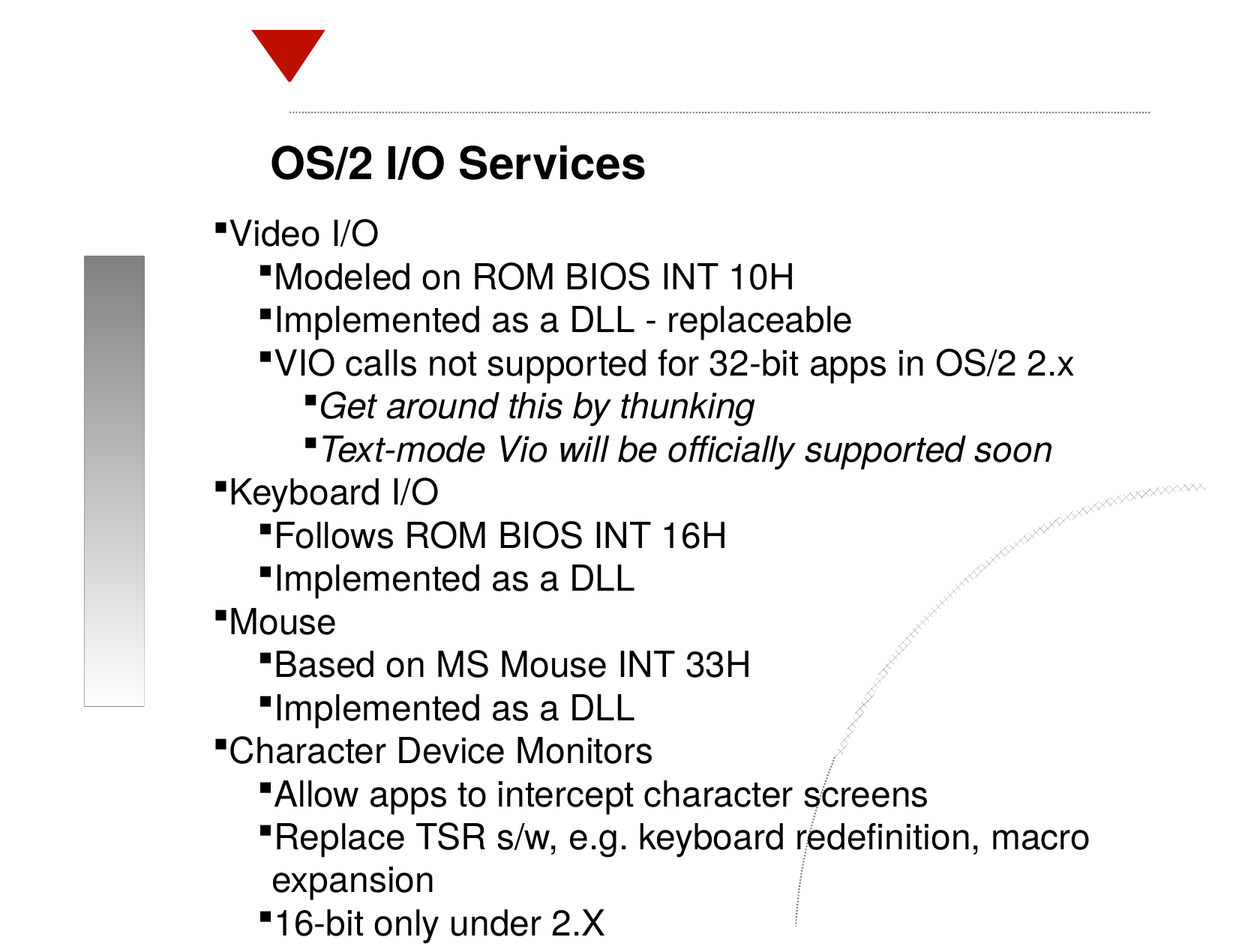

OS/2 I/O Services
Video I/O
Modeled on ROM BIOS INT 10H
Implemented as a DLL - replaceable
VIO calls not supported for 32-bit apps in OS/2 2.x
Get around this by thunking
Text-mode Vio will be officially supported soon
Keyboard I/O
Follows ROM BIOS INT 16H
Implemented as a DLL
Mouse
Based on MS Mouse INT 33H
Implemented as a DLL
Character Device Monitors
Allow apps to intercept character screens
Replace TSR s/w, e.g. keyboard redefinition, macro expansion
16-bit only under 2.X